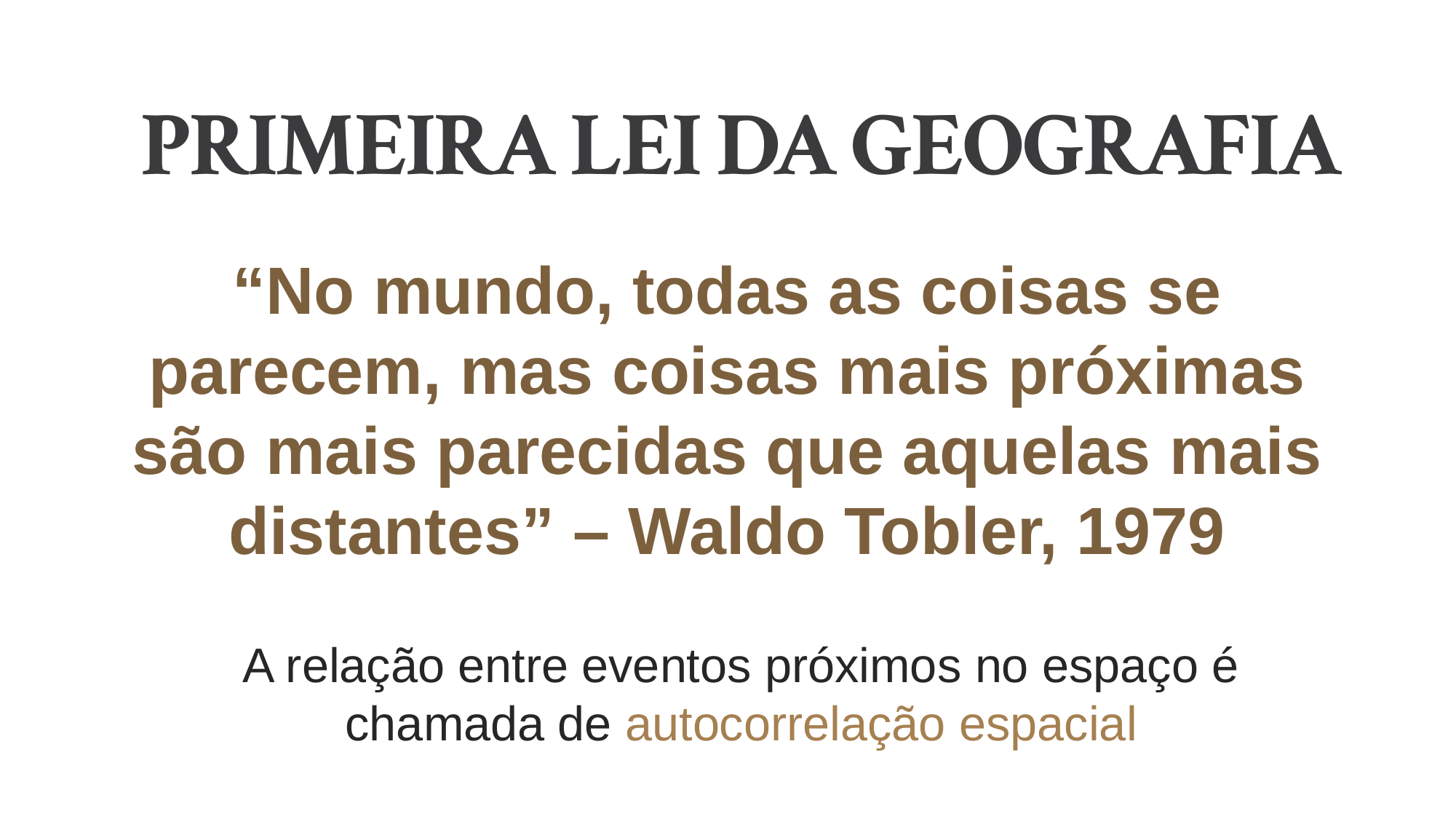

Primeira lei da geografia
“No mundo, todas as coisas se parecem, mas coisas mais próximas são mais parecidas que aquelas mais distantes” – Waldo Tobler, 1979
A relação entre eventos próximos no espaço é chamada de autocorrelação espacial